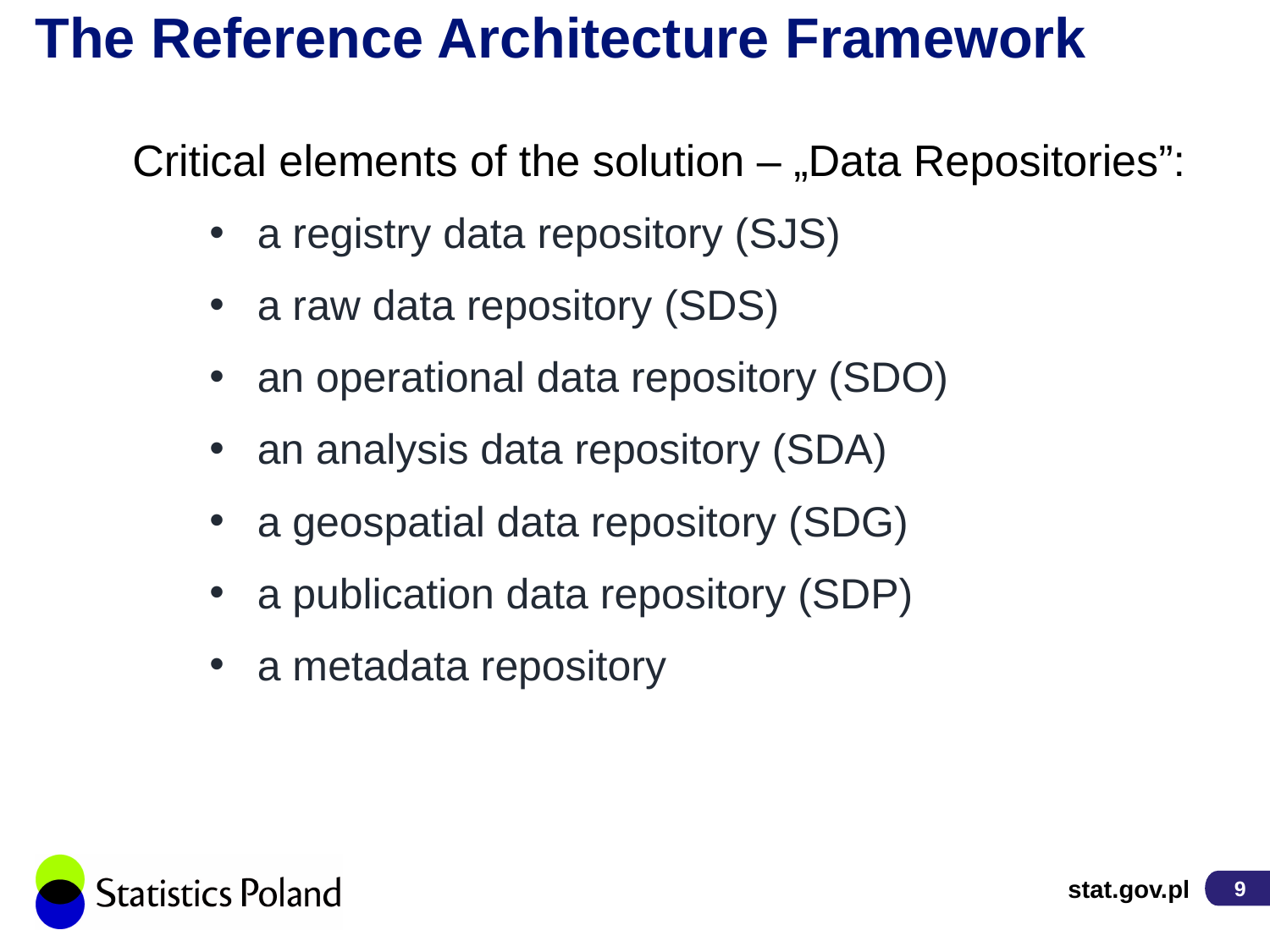

# The Reference Architecture Framework
Critical elements of the solution – „Data Repositories”:
a registry data repository (SJS)
a raw data repository (SDS)
an operational data repository (SDO)
an analysis data repository (SDA)
a geospatial data repository (SDG)
a publication data repository (SDP)
a metadata repository